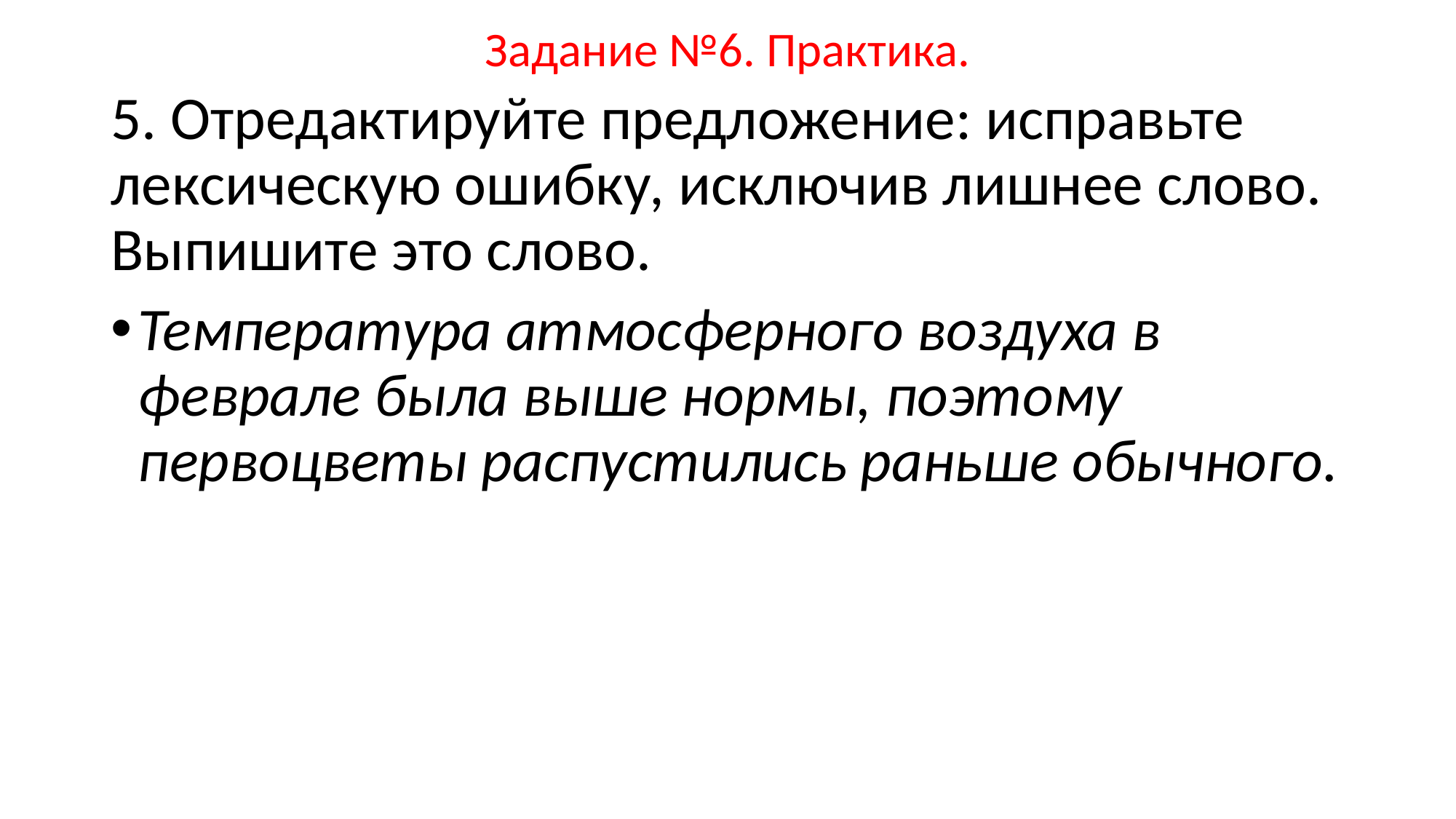

# Задание №6. Практика.
5. Отредактируйте предложение: исправьте лексическую ошибку, исключив лишнее слово. Выпишите это слово.
Температура атмосферного воздуха в феврале была выше нормы, поэтому первоцветы распустились раньше обычного.